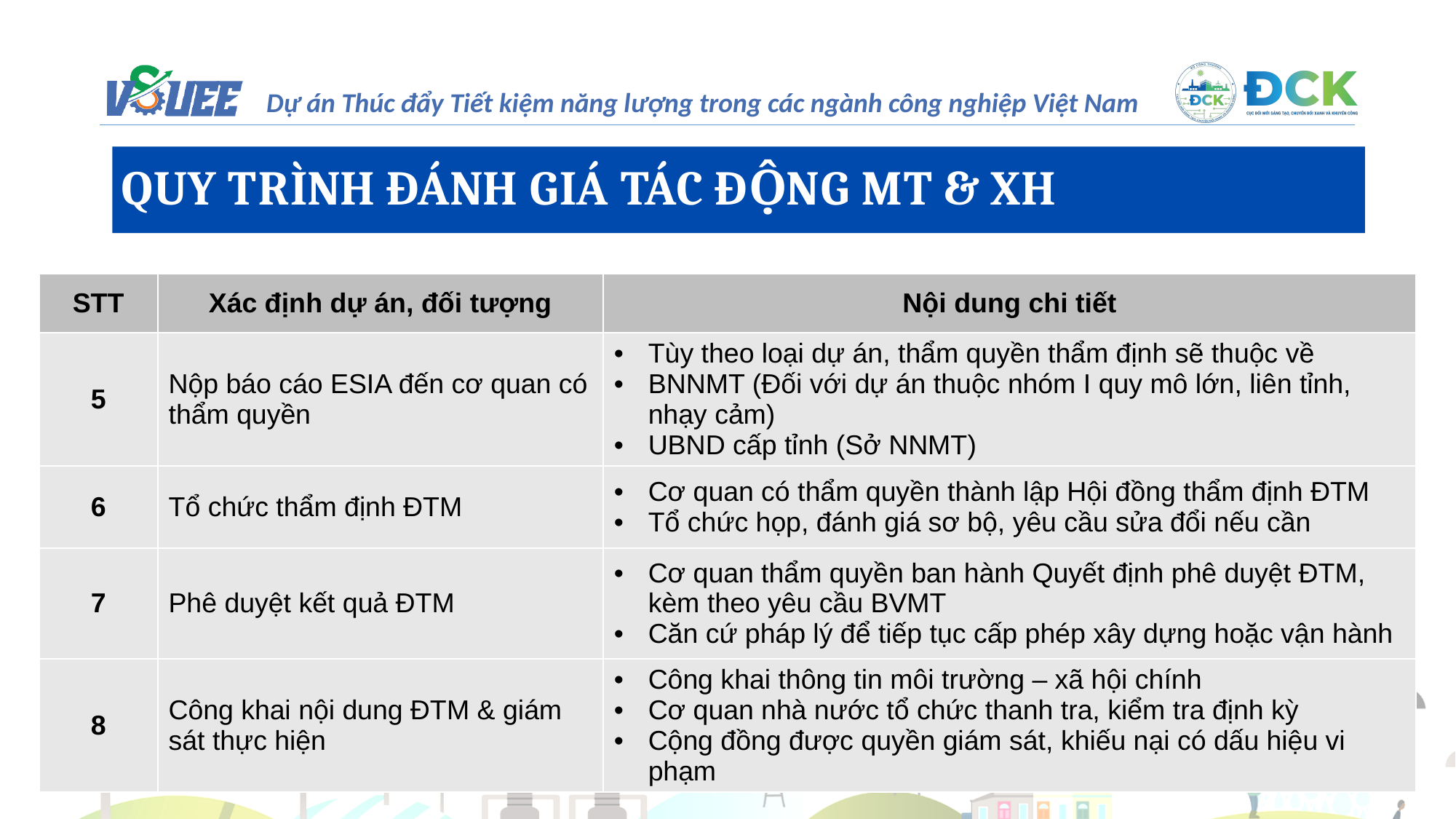

QUY TRÌNH ĐÁNH GIÁ TÁC ĐỘNG MT & XH
| STT | Xác định dự án, đối tượng | Nội dung chi tiết |
| --- | --- | --- |
| 5 | Nộp báo cáo ESIA đến cơ quan có thẩm quyền | Tùy theo loại dự án, thẩm quyền thẩm định sẽ thuộc về BNNMT (Đối với dự án thuộc nhóm I quy mô lớn, liên tỉnh, nhạy cảm) UBND cấp tỉnh (Sở NNMT) |
| 6 | Tổ chức thẩm định ĐTM | Cơ quan có thẩm quyền thành lập Hội đồng thẩm định ĐTM Tổ chức họp, đánh giá sơ bộ, yêu cầu sửa đổi nếu cần |
| 7 | Phê duyệt kết quả ĐTM | Cơ quan thẩm quyền ban hành Quyết định phê duyệt ĐTM, kèm theo yêu cầu BVMT Căn cứ pháp lý để tiếp tục cấp phép xây dựng hoặc vận hành |
| 8 | Công khai nội dung ĐTM & giám sát thực hiện | Công khai thông tin môi trường – xã hội chính Cơ quan nhà nước tổ chức thanh tra, kiểm tra định kỳ Cộng đồng được quyền giám sát, khiếu nại có dấu hiệu vi phạm |